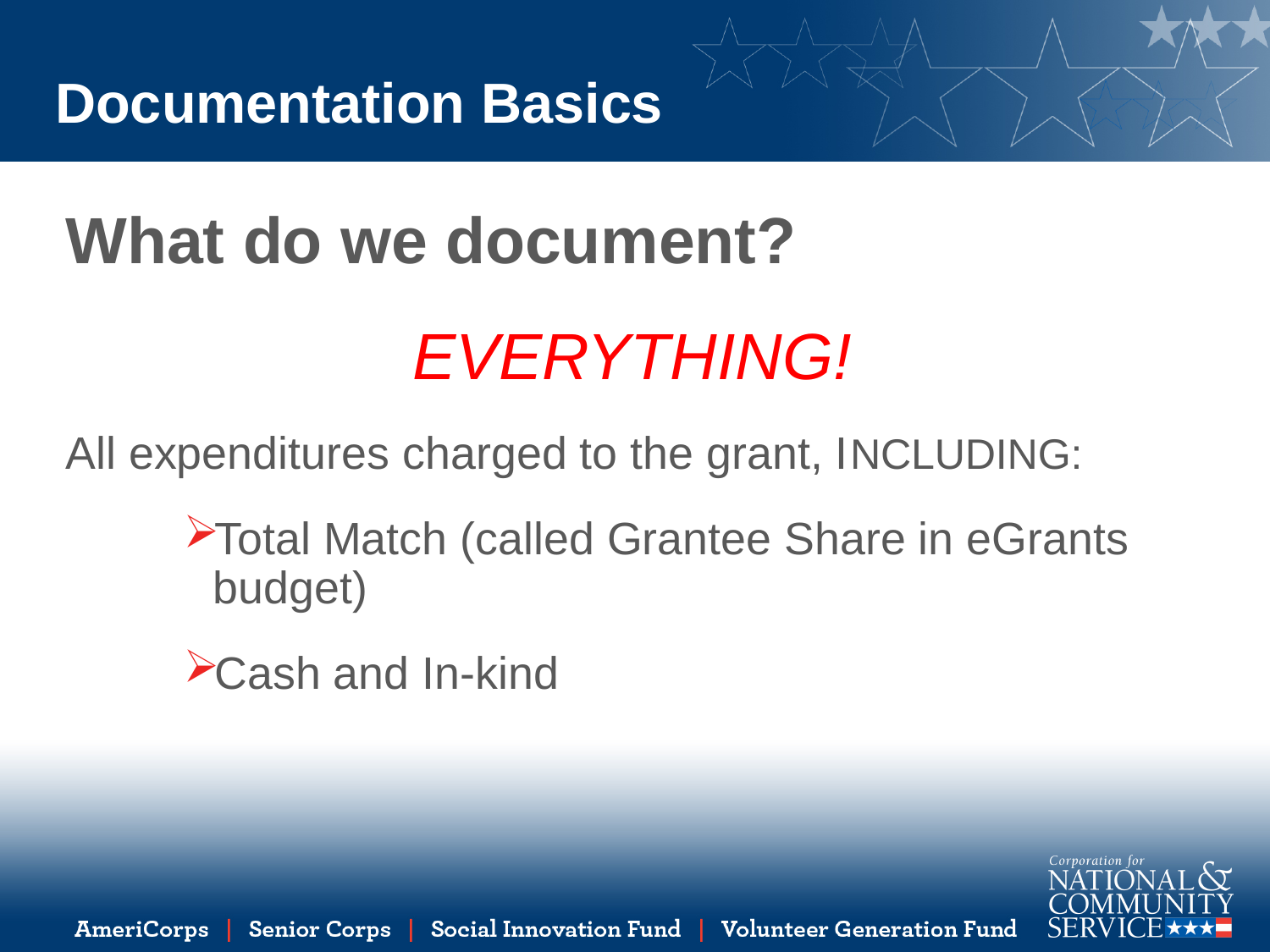

# Documentation Basics
What do we document?
EVERYTHING!
All expenditures charged to the grant, INCLUDING:
Total Match (called Grantee Share in eGrants budget)
Cash and In-kind